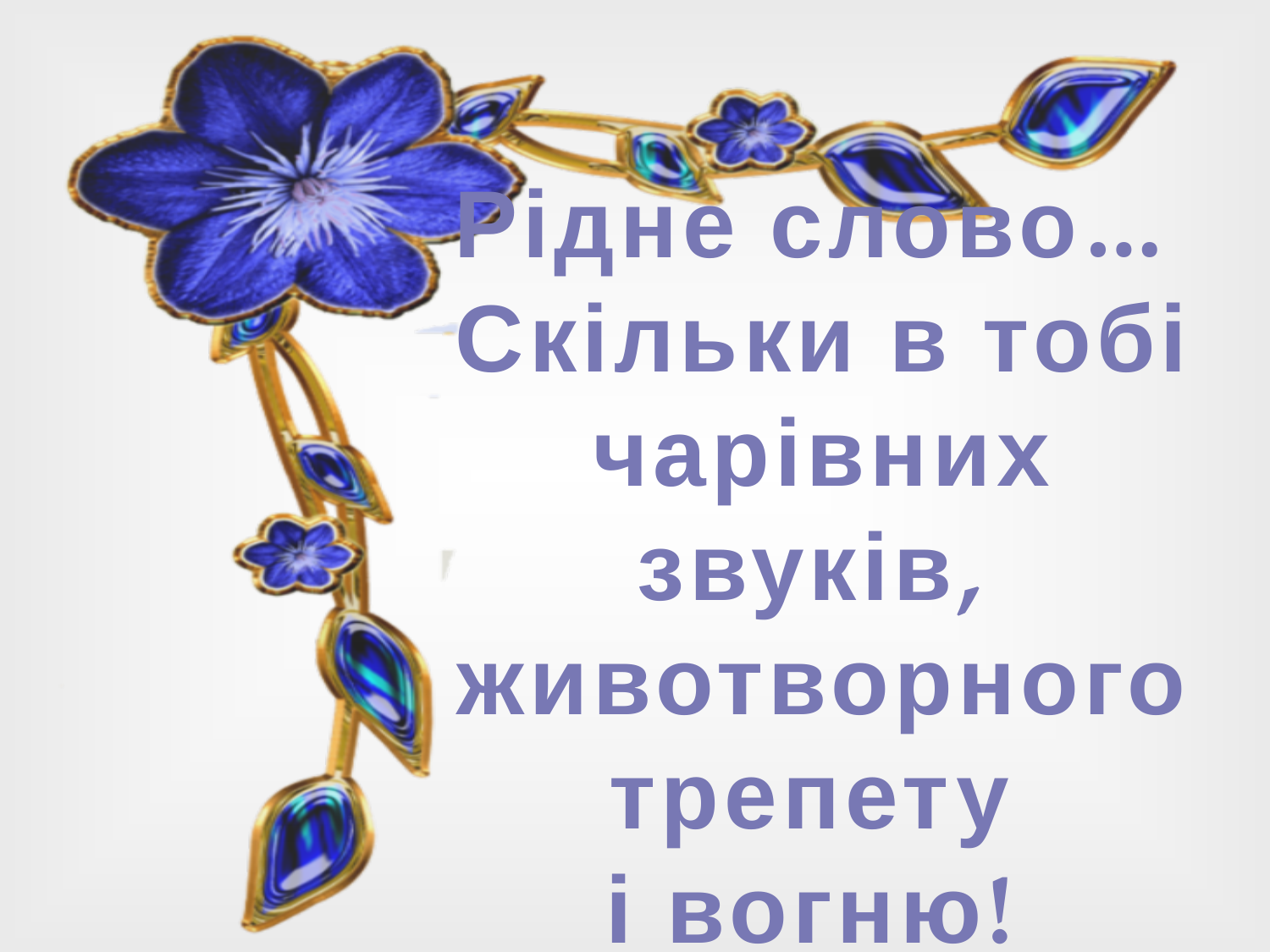

Рідне слово…
Скільки в тобі
чарівних звуків,
животворного трепету
і вогню!